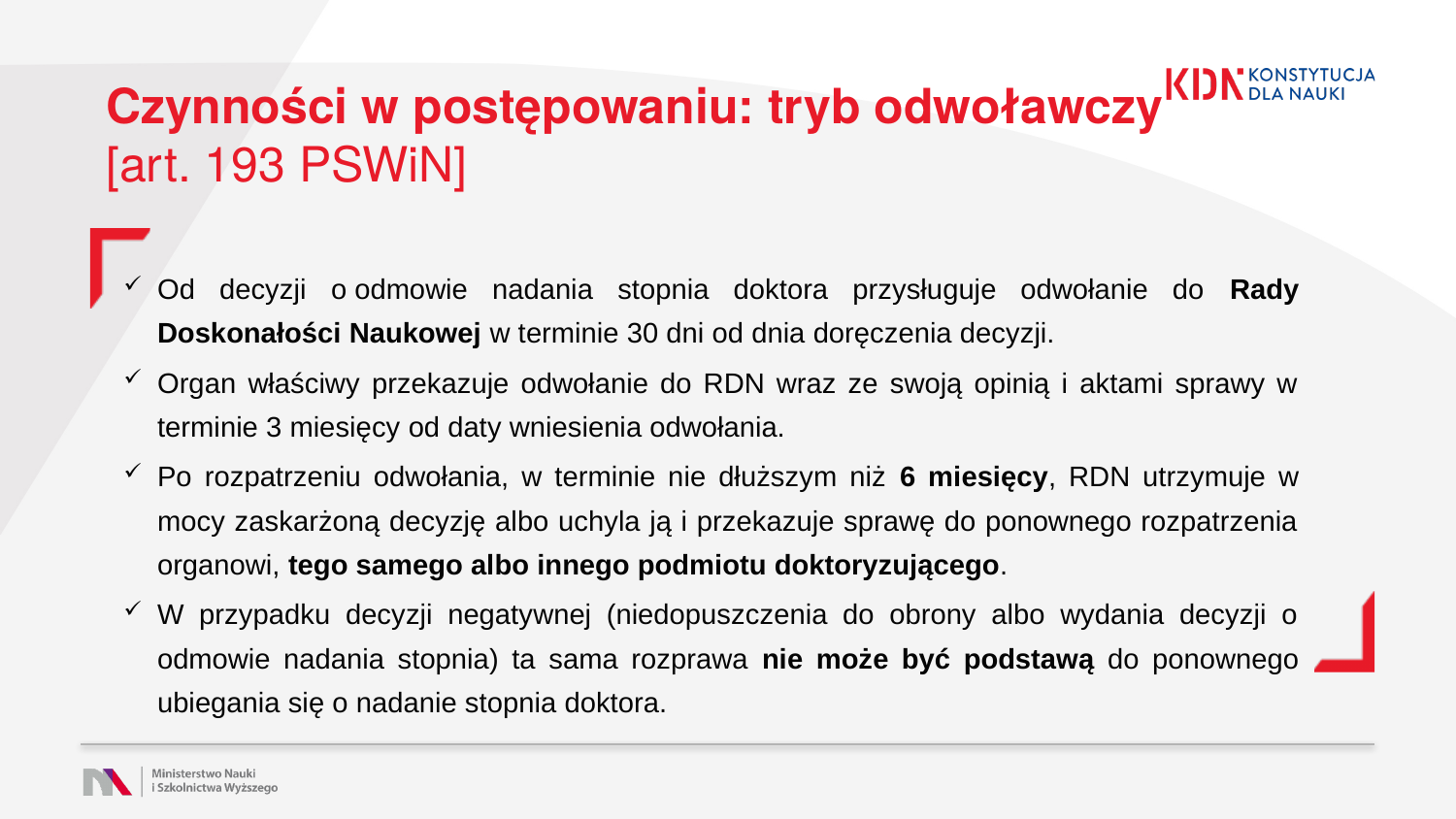

# Czynności w postępowaniu: tryb odwoławczy [art. 193 PSWiN]
Od decyzji o odmowie nadania stopnia doktora przysługuje odwołanie do Rady Doskonałości Naukowej w terminie 30 dni od dnia doręczenia decyzji.
Organ właściwy przekazuje odwołanie do RDN wraz ze swoją opinią i aktami sprawy w terminie 3 miesięcy od daty wniesienia odwołania.
Po rozpatrzeniu odwołania, w terminie nie dłuższym niż 6 miesięcy, RDN utrzymuje w mocy zaskarżoną decyzję albo uchyla ją i przekazuje sprawę do ponownego rozpatrzenia organowi, tego samego albo innego podmiotu doktoryzującego.
W przypadku decyzji negatywnej (niedopuszczenia do obrony albo wydania decyzji o odmowie nadania stopnia) ta sama rozprawa nie może być podstawą do ponownego ubiegania się o nadanie stopnia doktora.